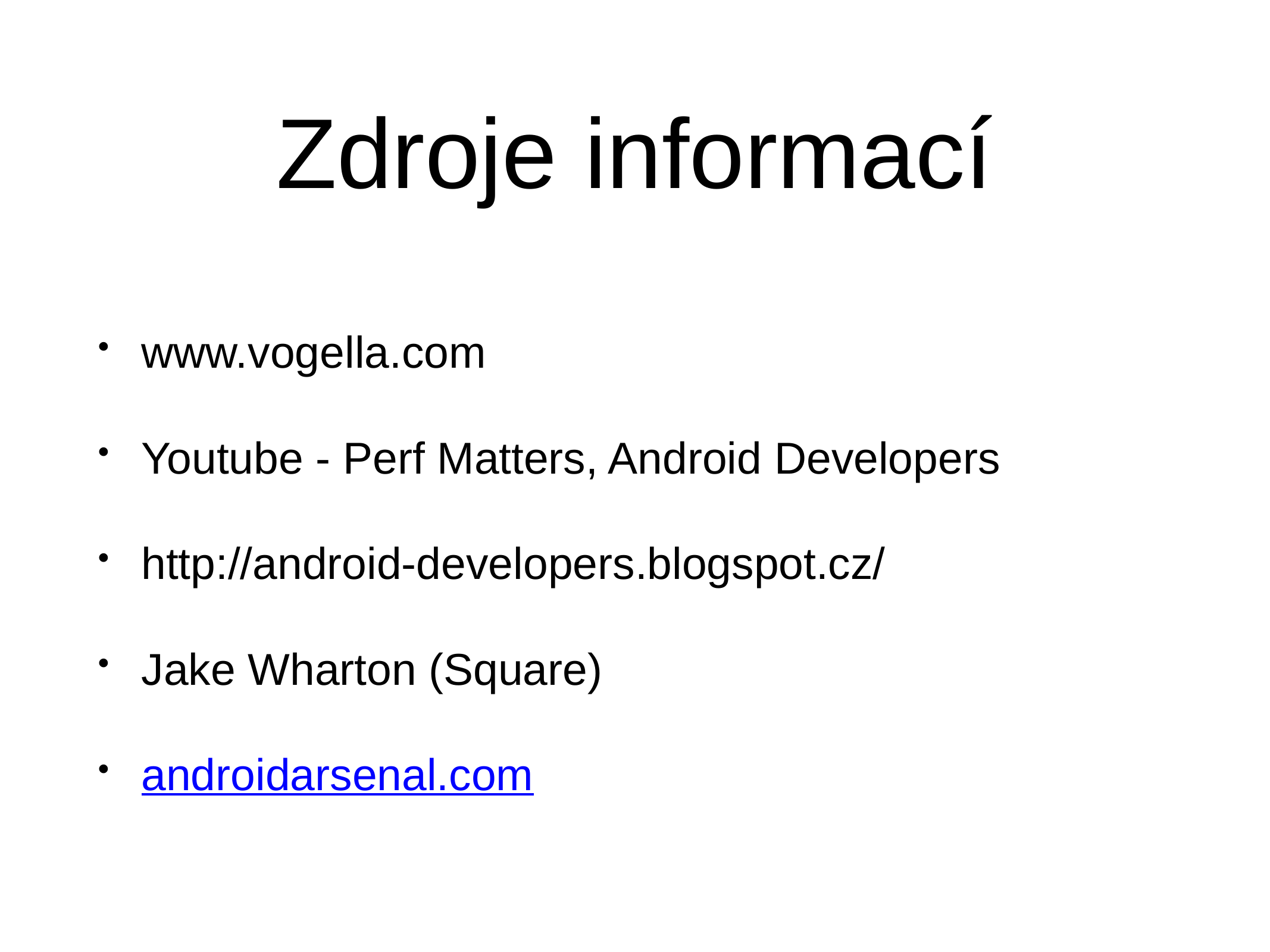

# Zdroje informací
www.vogella.com
Youtube - Perf Matters, Android Developers
http://android-developers.blogspot.cz/
Jake Wharton (Square)
androidarsenal.com